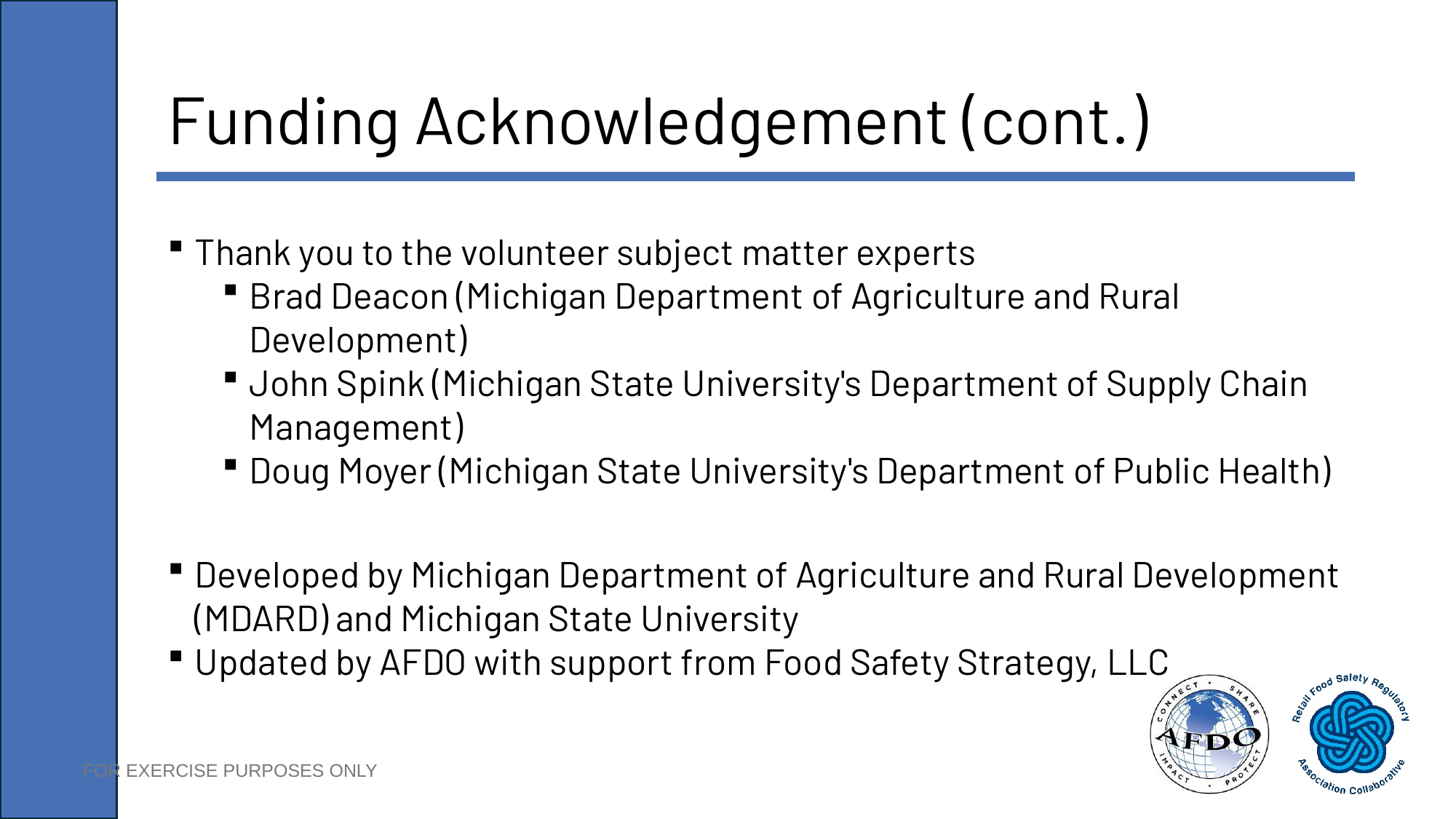

# Funding Acknowledgement (cont.)
Thank you to the volunteer subject matter experts
Brad Deacon (Michigan Department of Agriculture and Rural Development)
John Spink (Michigan State University's Department of Supply Chain Management)
Doug Moyer (Michigan State University's Department of Public Health)

Developed by Michigan Department of Agriculture and Rural Development (MDARD) and Michigan State University
Updated by AFDO with support from Food Safety Strategy, LLC

FOR EXERCISE PURPOSES ONLY